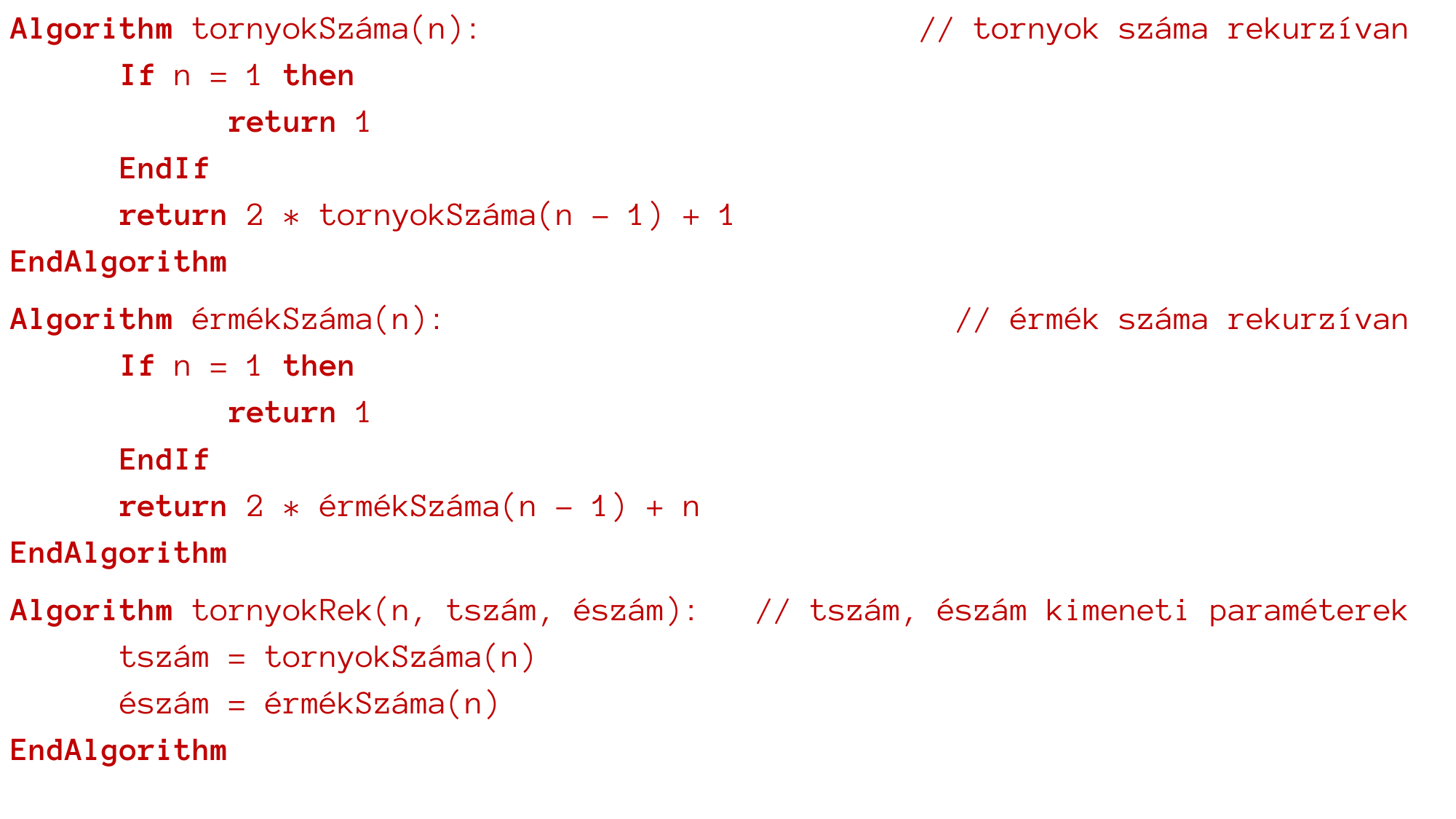

Algorithm tornyokSzáma(n):                        // tornyok száma rekurzívan
	If n = 1 then
    		return 1
	EndIf
	return 2 * tornyokSzáma(n - 1) + 1
EndAlgorithm

Algorithm érmékSzáma(n):                            // érmék száma rekurzívan
	If n = 1 then
		return 1
	EndIf
	return 2 * érmékSzáma(n - 1) + n
EndAlgorithm

Algorithm tornyokRek(n, tszám, észám):   // tszám, észám kimeneti paraméterek
	tszám = tornyokSzáma(n)
	észám = érmékSzáma(n)
EndAlgorithm